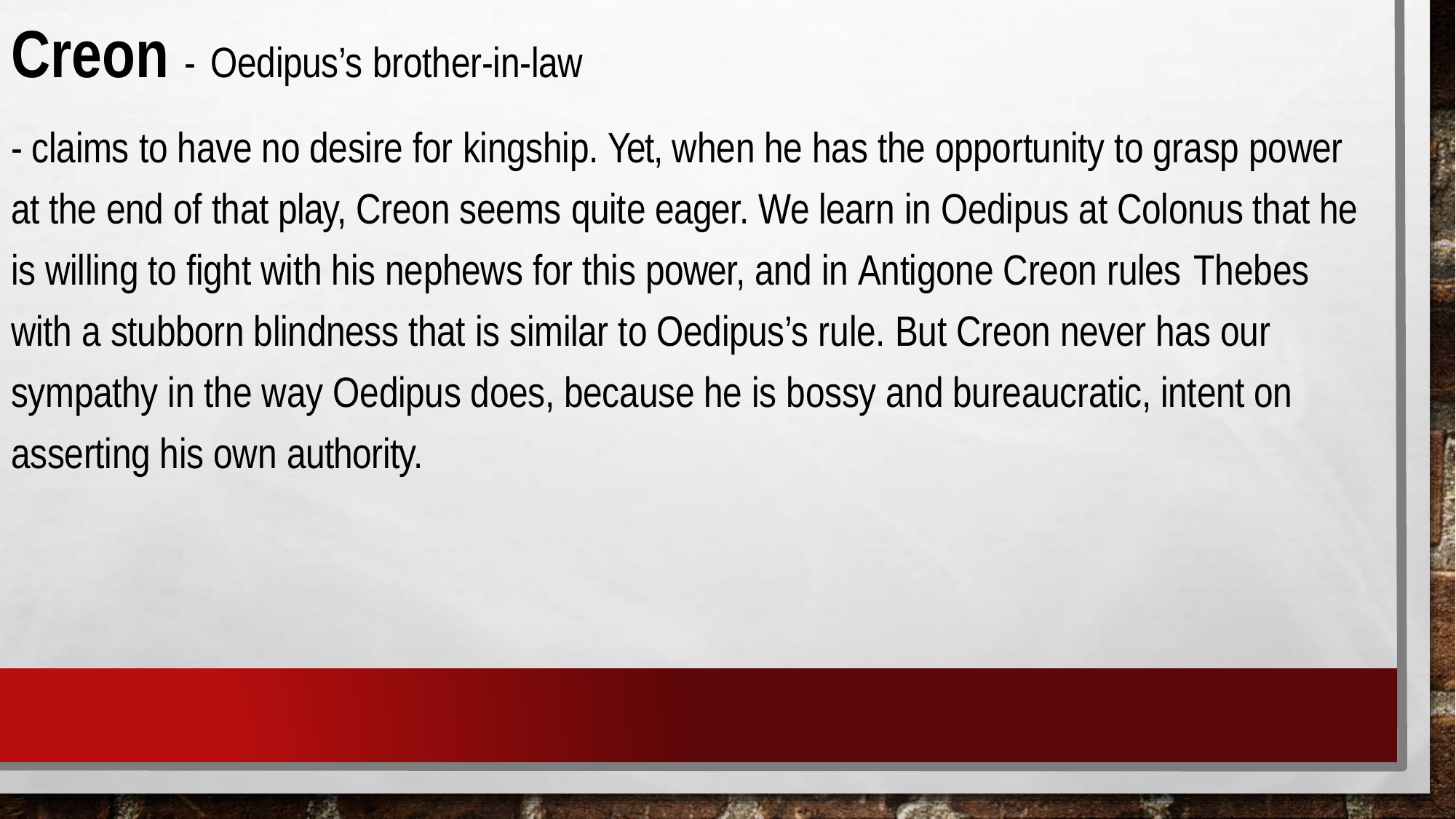

# Creon -	Oedipus’s brother-in-law
- claims to have no desire for kingship. Yet, when he has the opportunity to grasp power  at the end of that play, Creon seems quite eager. We learn in Oedipus at Colonus that he  is willing to fight with his nephews for this power, and in Antigone Creon rules Thebes
with a stubborn blindness that is similar to Oedipus’s rule. But Creon never has our  sympathy in the way Oedipus does, because he is bossy and bureaucratic, intent on  asserting his own authority.